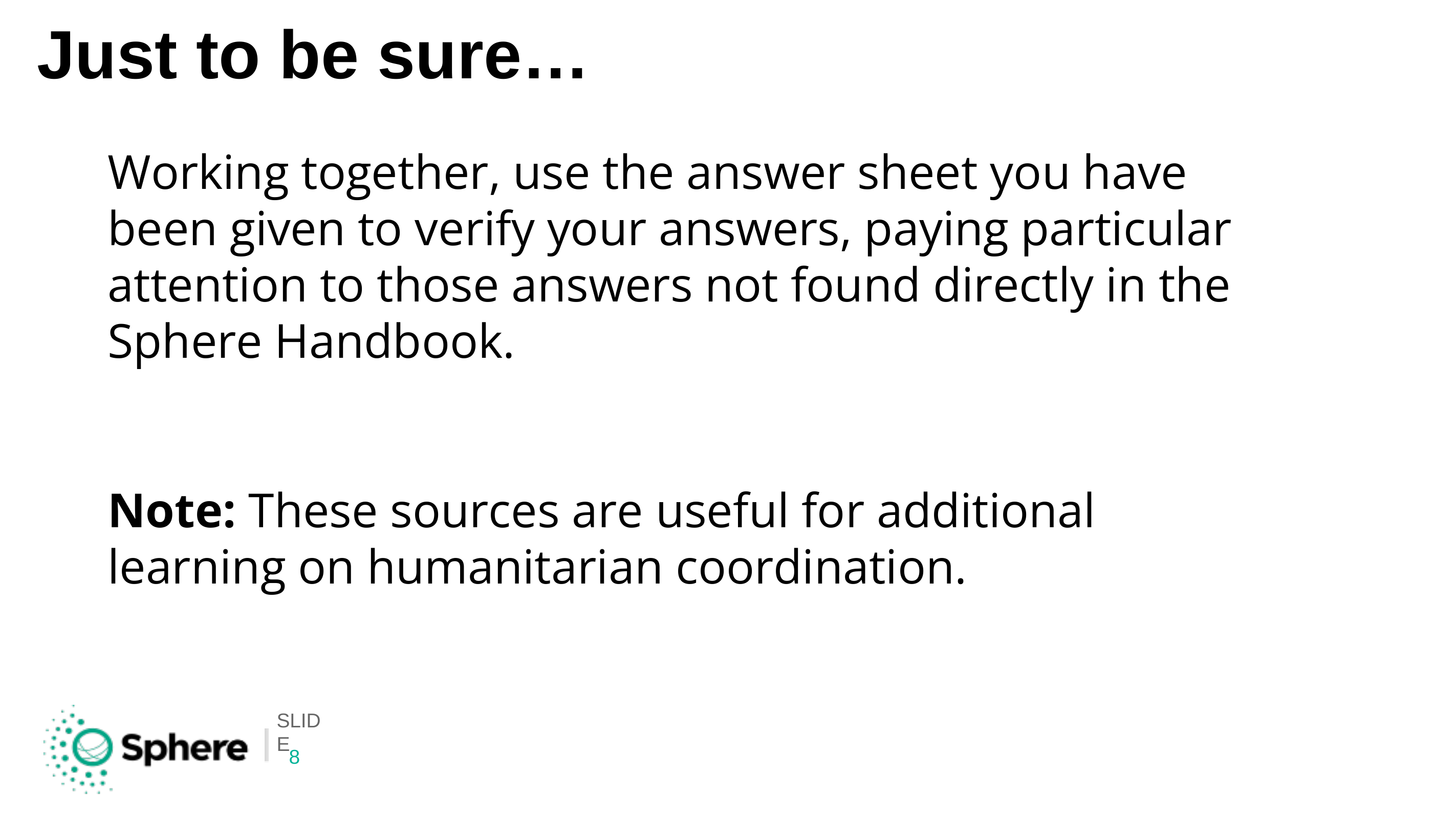

# Just to be sure…
Working together, use the answer sheet you have been given to verify your answers, paying particular attention to those answers not found directly in the Sphere Handbook.

Note: These sources are useful for additional learning on humanitarian coordination.
8